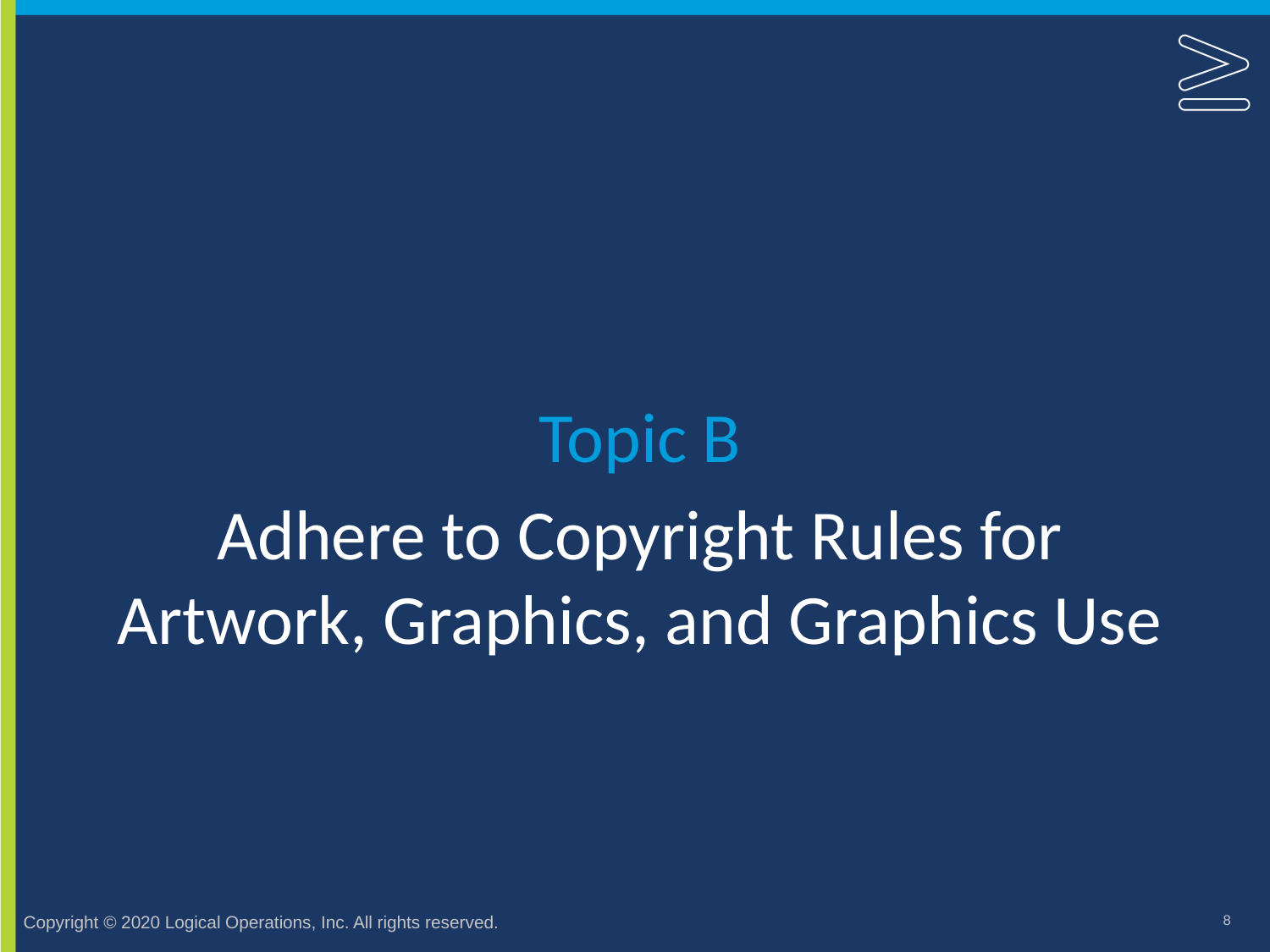

Topic B
# Adhere to Copyright Rules for Artwork, Graphics, and Graphics Use
8